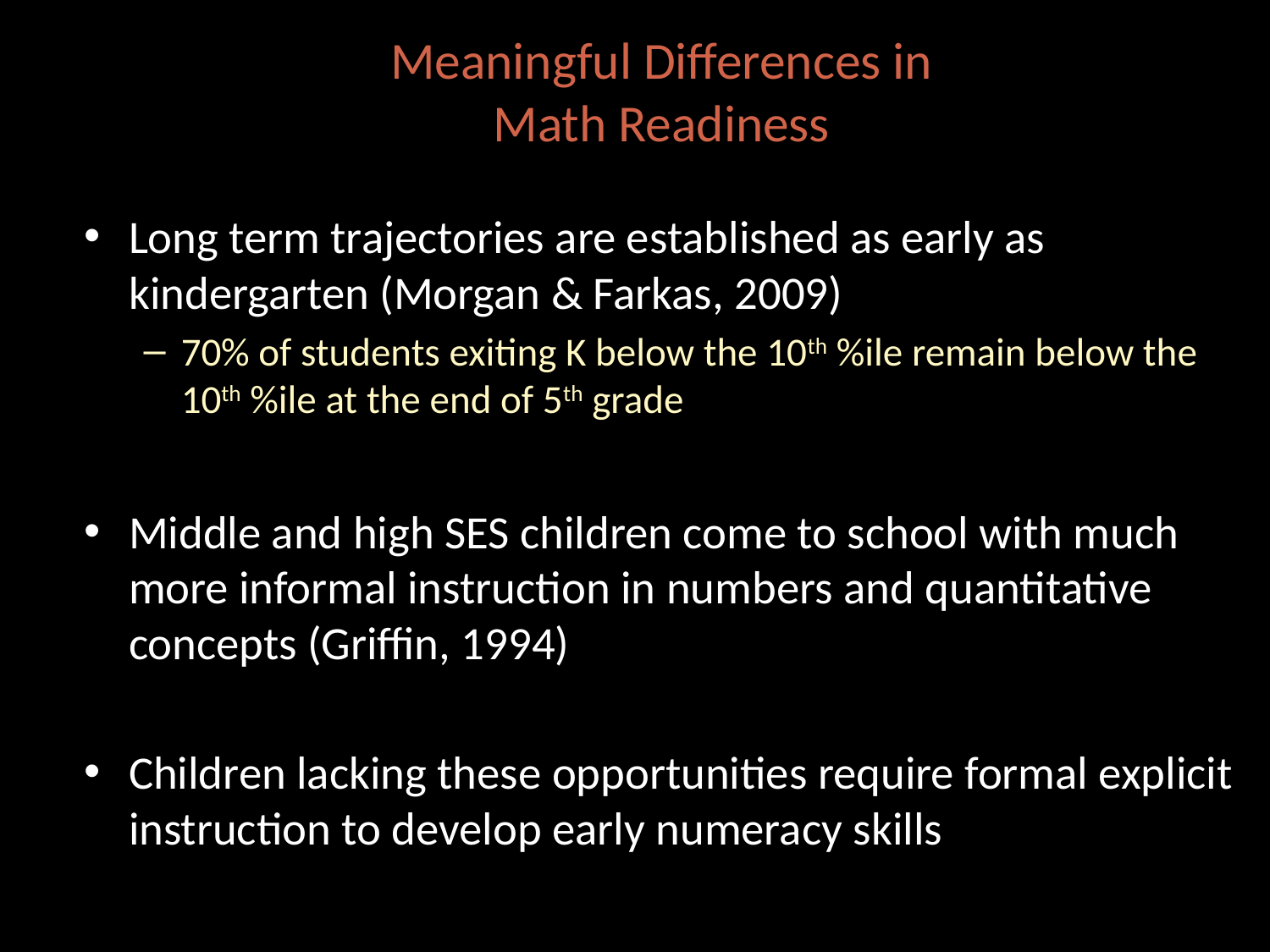

# Meaningful Differences in Math Readiness
Long term trajectories are established as early as kindergarten (Morgan & Farkas, 2009)
70% of students exiting K below the 10th %ile remain below the 10th %ile at the end of 5th grade

Middle and high SES children come to school with much more informal instruction in numbers and quantitative concepts (Griffin, 1994)

Children lacking these opportunities require formal explicit instruction to develop early numeracy skills